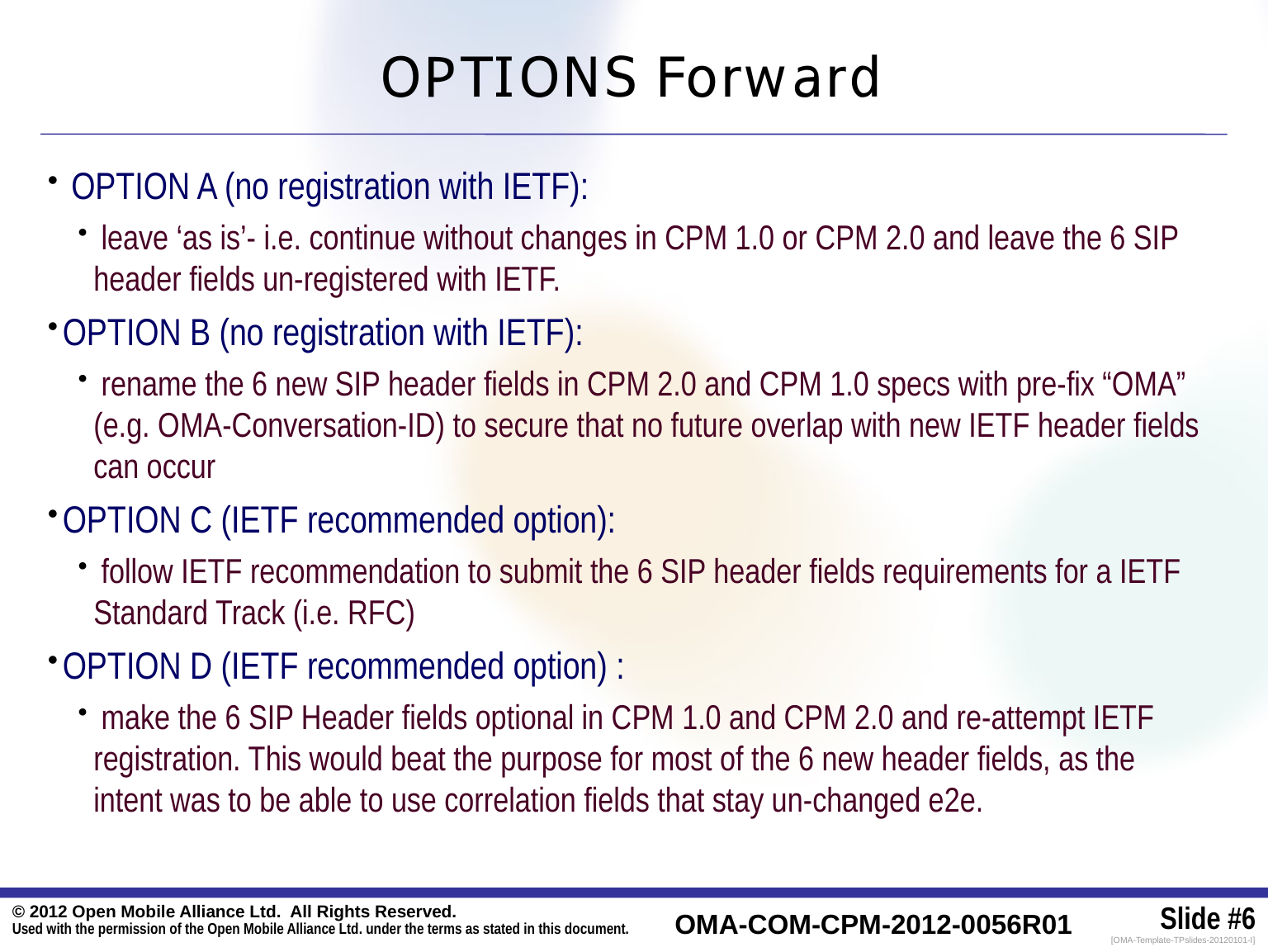

# OPTIONS Forward
 OPTION A (no registration with IETF):
 leave ‘as is’- i.e. continue without changes in CPM 1.0 or CPM 2.0 and leave the 6 SIP header fields un-registered with IETF.
OPTION B (no registration with IETF):
 rename the 6 new SIP header fields in CPM 2.0 and CPM 1.0 specs with pre-fix “OMA” (e.g. OMA-Conversation-ID) to secure that no future overlap with new IETF header fields can occur
OPTION C (IETF recommended option):
 follow IETF recommendation to submit the 6 SIP header fields requirements for a IETF Standard Track (i.e. RFC)
OPTION D (IETF recommended option) :
 make the 6 SIP Header fields optional in CPM 1.0 and CPM 2.0 and re-attempt IETF registration. This would beat the purpose for most of the 6 new header fields, as the intent was to be able to use correlation fields that stay un-changed e2e.